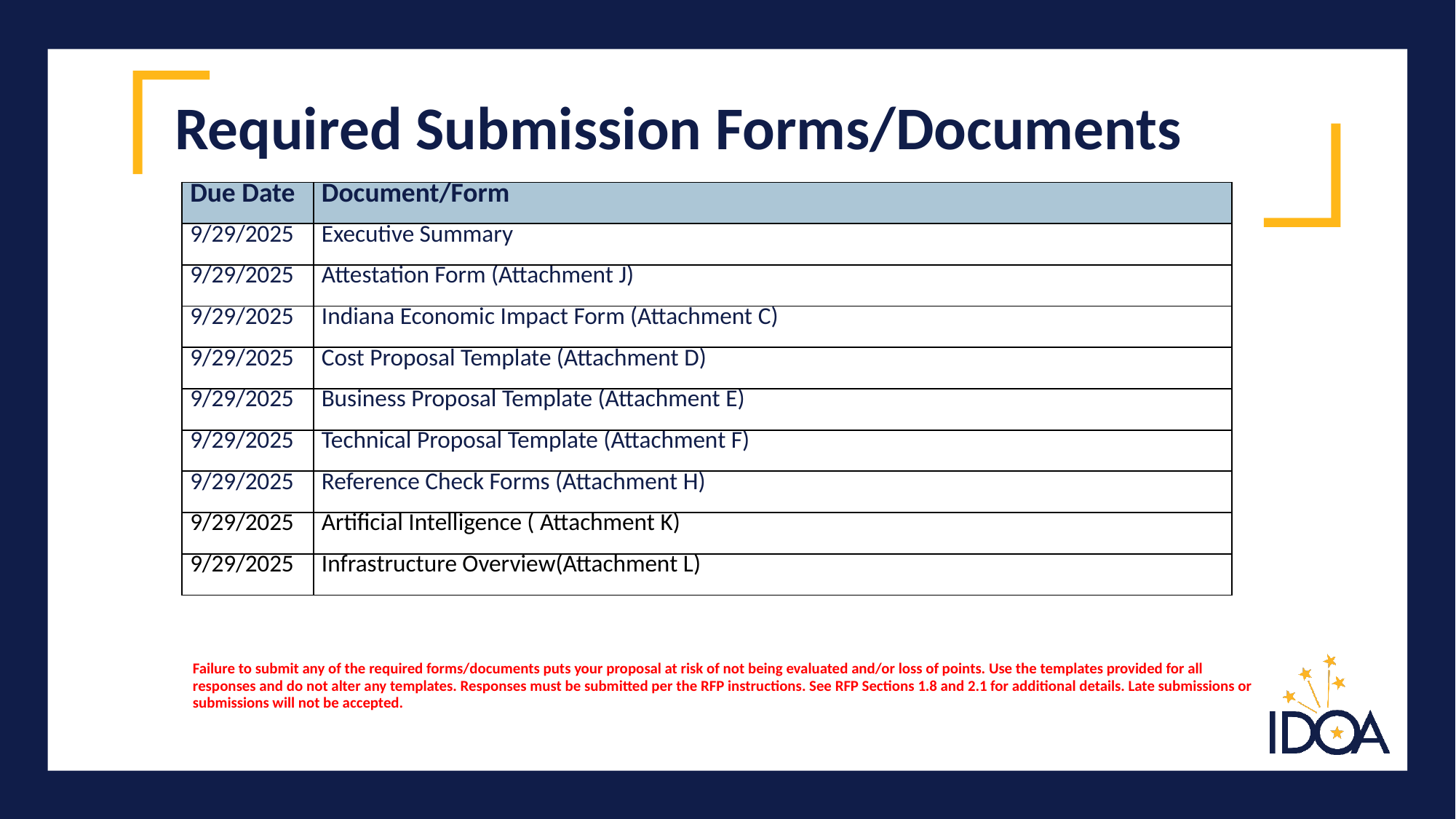

# Required Submission Forms/Documents
| Due Date | Document/Form |
| --- | --- |
| 9/29/2025 | Executive Summary |
| 9/29/2025 | Attestation Form (Attachment J) |
| 9/29/2025 | Indiana Economic Impact Form (Attachment C) |
| 9/29/2025 | Cost Proposal Template (Attachment D) |
| 9/29/2025 | Business Proposal Template (Attachment E) |
| 9/29/2025 | Technical Proposal Template (Attachment F) |
| 9/29/2025 | Reference Check Forms (Attachment H) |
| 9/29/2025 | Artificial Intelligence ( Attachment K) |
| 9/29/2025 | Infrastructure Overview(Attachment L) |
Failure to submit any of the required forms/documents puts your proposal at risk of not being evaluated and/or loss of points. Use the templates provided for all responses and do not alter any templates. Responses must be submitted per the RFP instructions. See RFP Sections 1.8 and 2.1 for additional details. Late submissions or submissions will not be accepted.